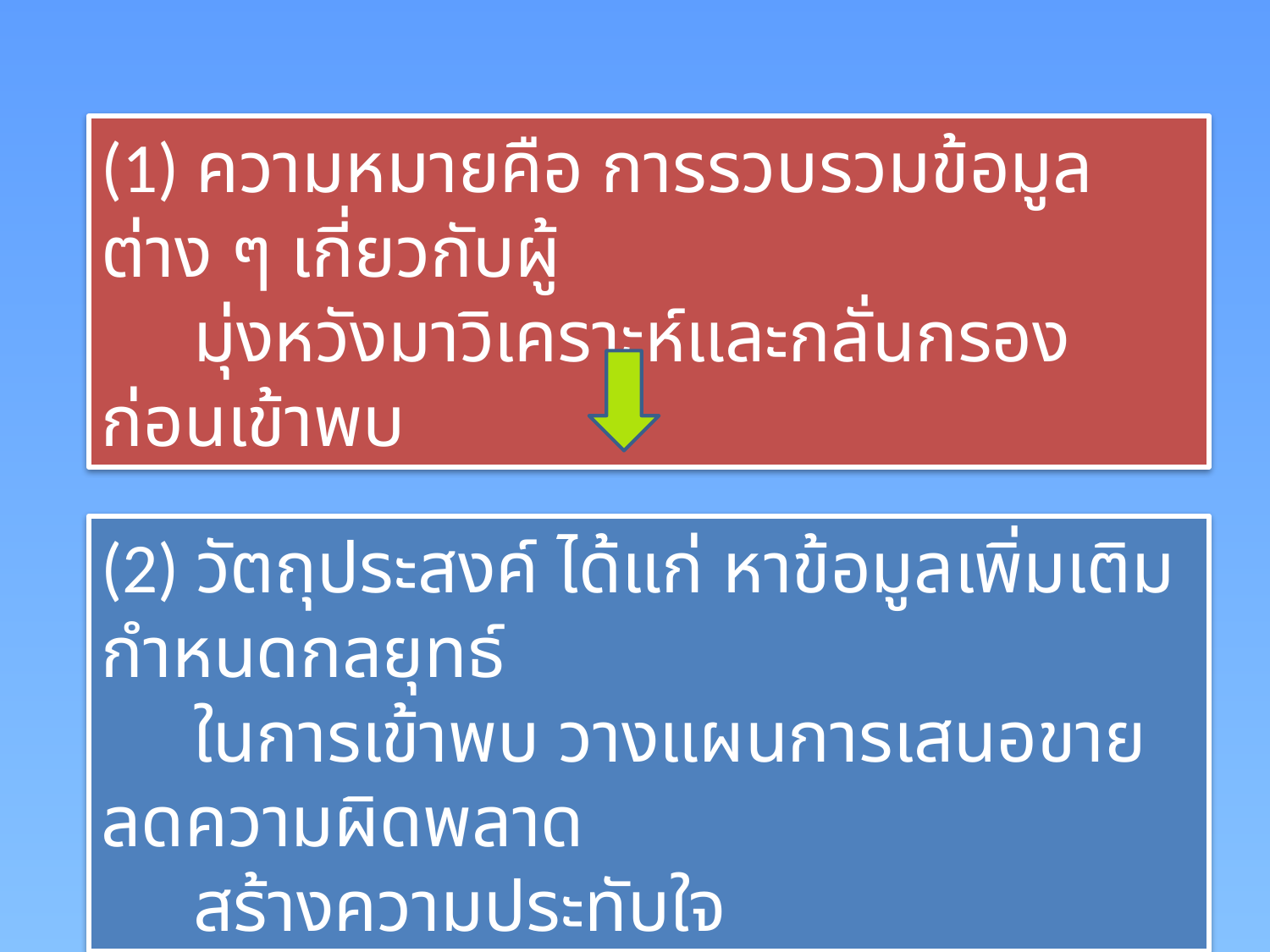

(1) ความหมายคือ การรวบรวมข้อมูลต่าง ๆ เกี่ยวกับผู้
     มุ่งหวังมาวิเคราะห์และกลั่นกรองก่อนเข้าพบ

(2) วัตถุประสงค์ ได้แก่ หาข้อมูลเพิ่มเติม กำหนดกลยุทธ์
     ในการเข้าพบ วางแผนการเสนอขาย ลดความผิดพลาด
     สร้างความประทับใจ